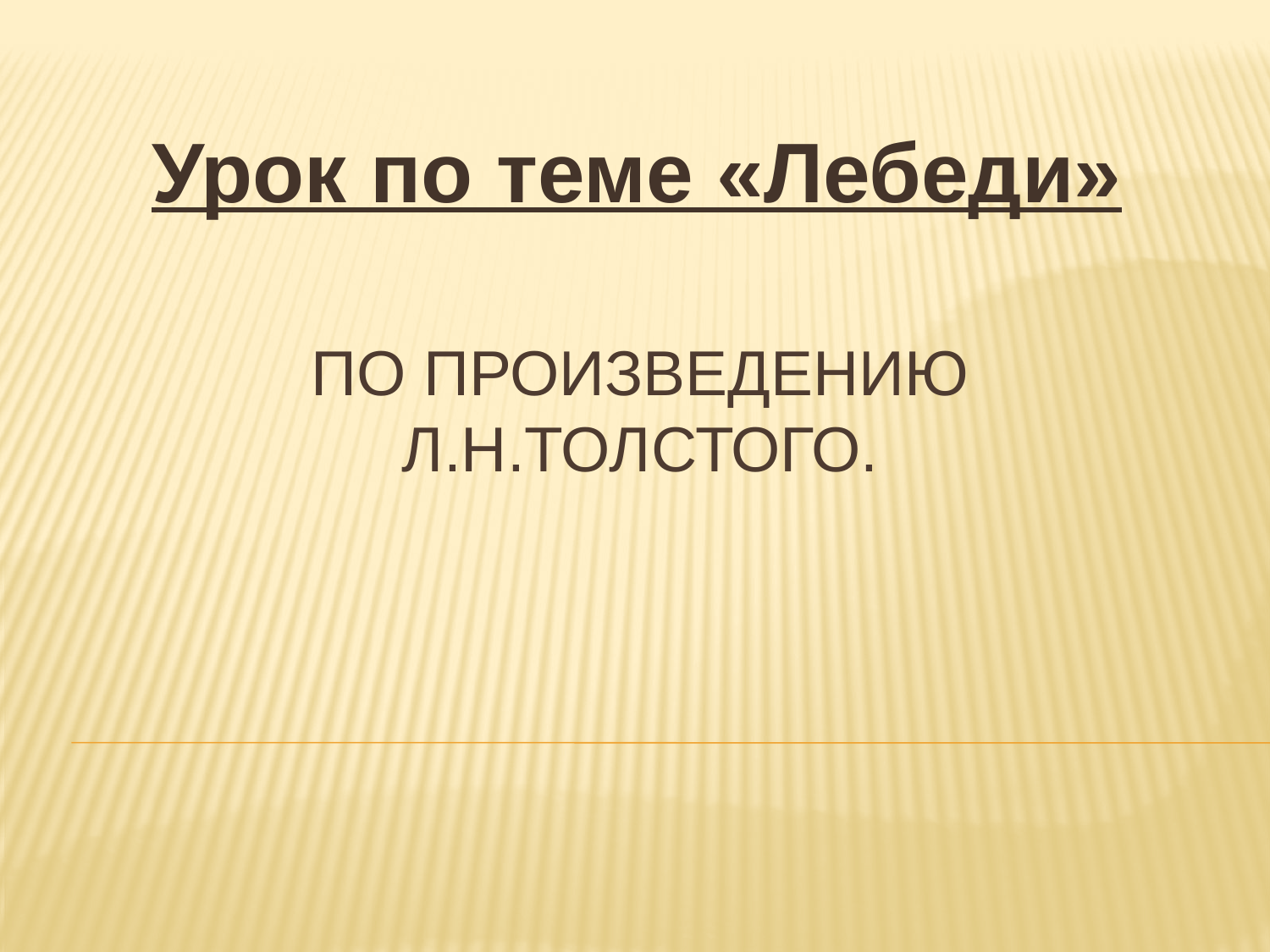

Урок по теме «Лебеди»
# По произведению Л.Н.Толстого.